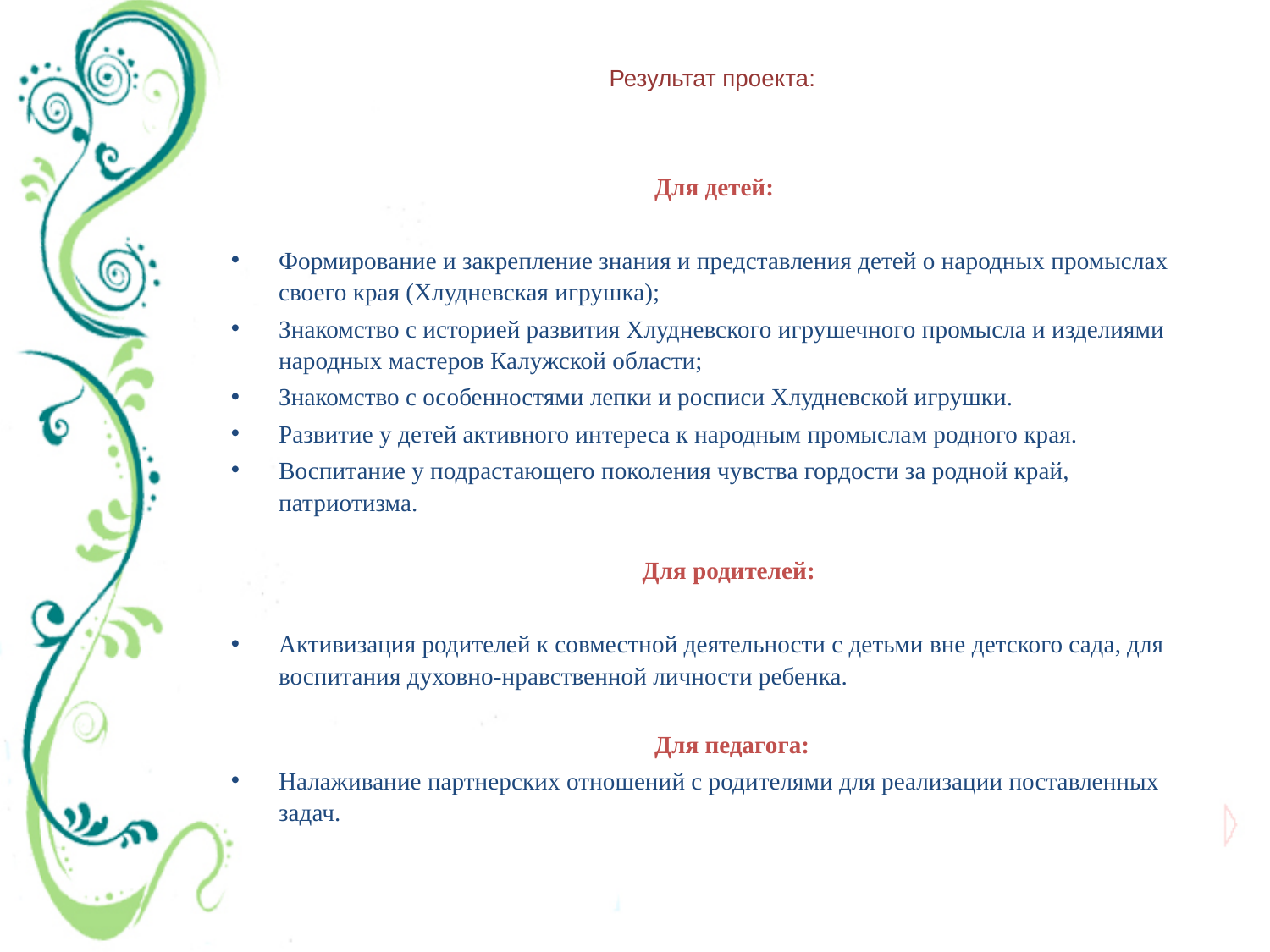

# Результат проекта:

                                                                     Для детей:

Формирование и закрепление знания и представления детей о народных промыслах своего края (Хлудневская игрушка);
Знакомство с историей развития Хлудневского игрушечного промысла и изделиями народных мастеров Калужской области;
Знакомство с особенностями лепки и росписи Хлудневской игрушки.
Развитие у детей активного интереса к народным промыслам родного края.
Воспитание у подрастающего поколения чувства гордости за родной край, патриотизма.
                                                                   Для родителей:

Активизация родителей к совместной деятельности с детьми вне детского сада, для воспитания духовно-нравственной личности ребенка.
                                                                     Для педагога:
Налаживание партнерских отношений с родителями для реализации поставленных задач.